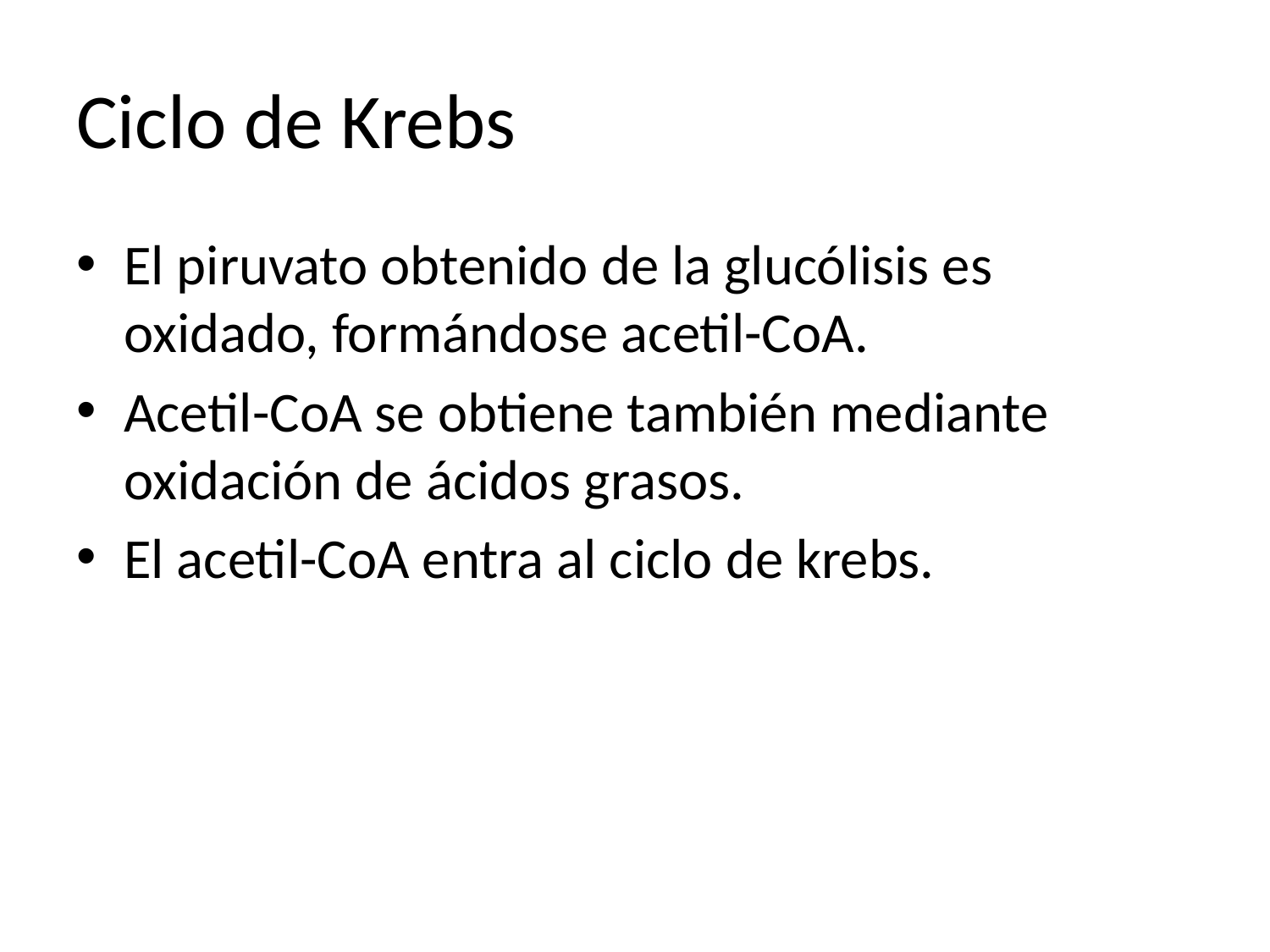

# Ciclo de Krebs
El piruvato obtenido de la glucólisis es oxidado, formándose acetil-CoA.
Acetil-CoA se obtiene también mediante oxidación de ácidos grasos.
El acetil-CoA entra al ciclo de krebs.